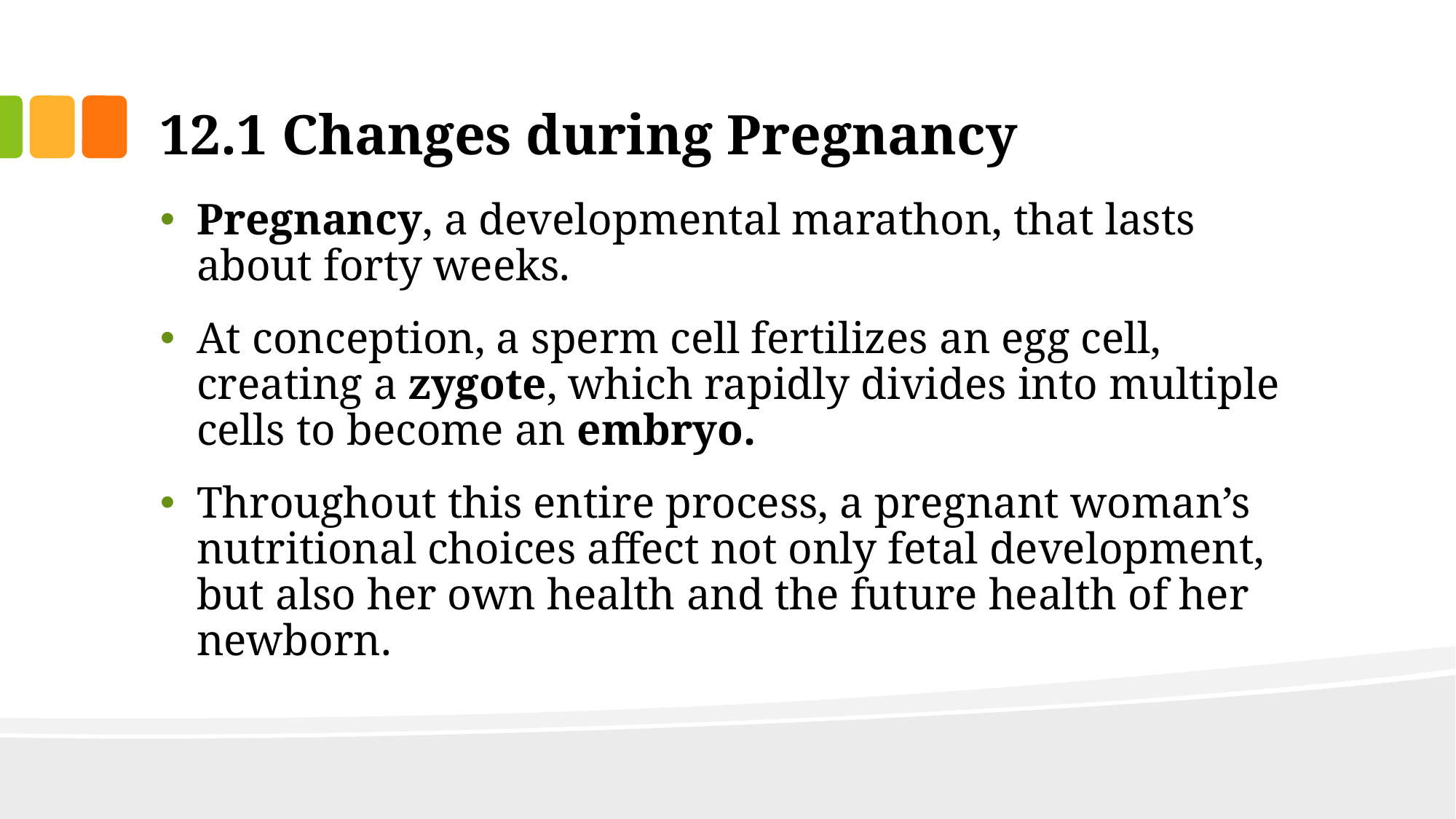

# 12.1 Changes during Pregnancy
Pregnancy, a developmental marathon, that lasts about forty weeks.
At conception, a sperm cell fertilizes an egg cell, creating a zygote, which rapidly divides into multiple cells to become an embryo.
Throughout this entire process, a pregnant woman’s nutritional choices affect not only fetal development, but also her own health and the future health of her newborn.